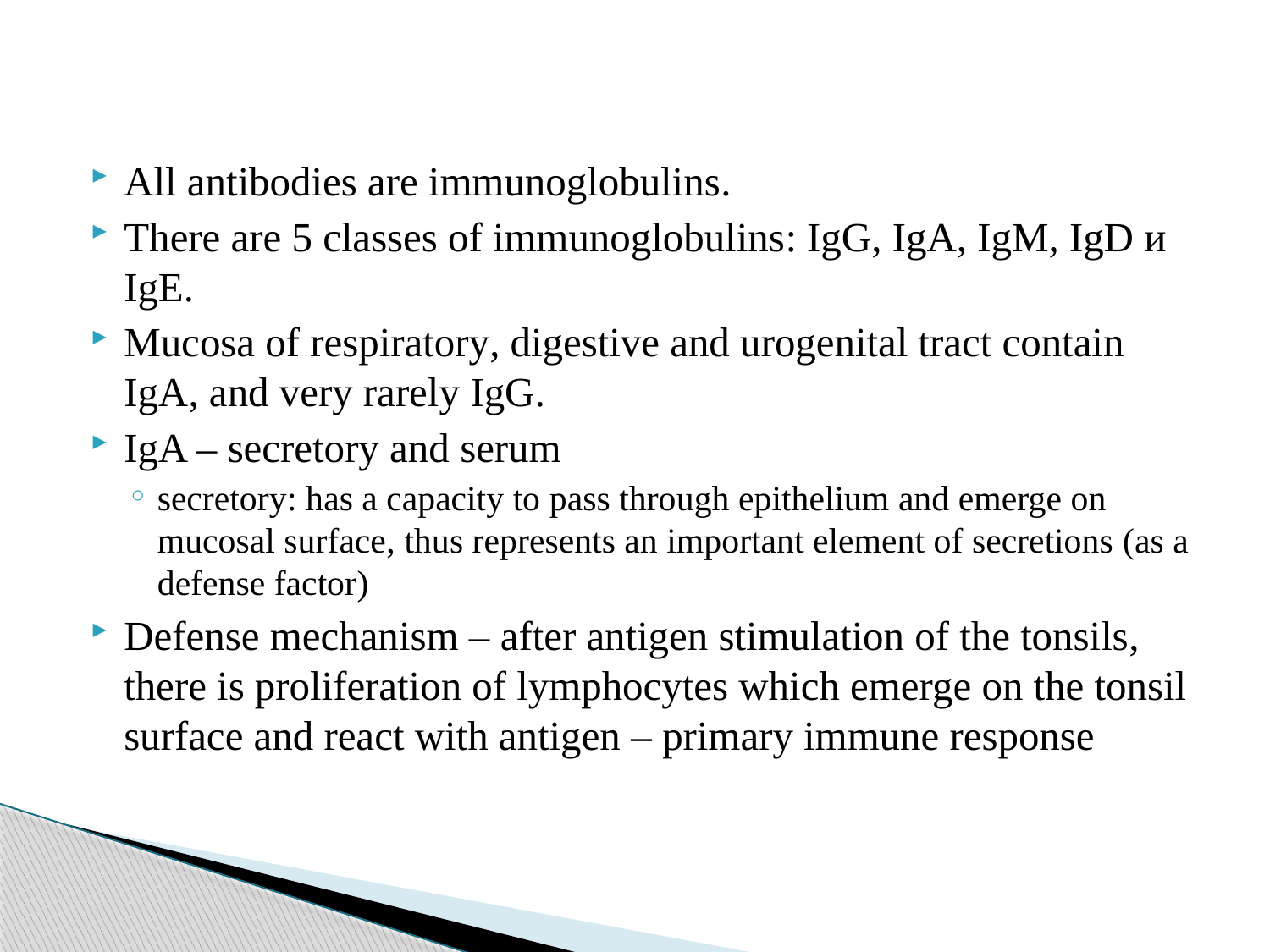

All antibodies are immunoglobulins.
There are 5 classes of immunoglobulins: IgG, IgA, IgM, IgD и IgE.
Mucosa of respiratory, digestive and urogenital tract contain IgA, аnd very rarely IgG.
IgA – secretory and serum
secretory: has a capacity to pass through epithelium and emerge on mucosal surface, thus represents an important element of secretions (as a defense factor)
Defense mechanism – after antigen stimulation of the tonsils, there is proliferation of lymphocytes which emerge on the tonsil surface and react with antigen – primary immune response